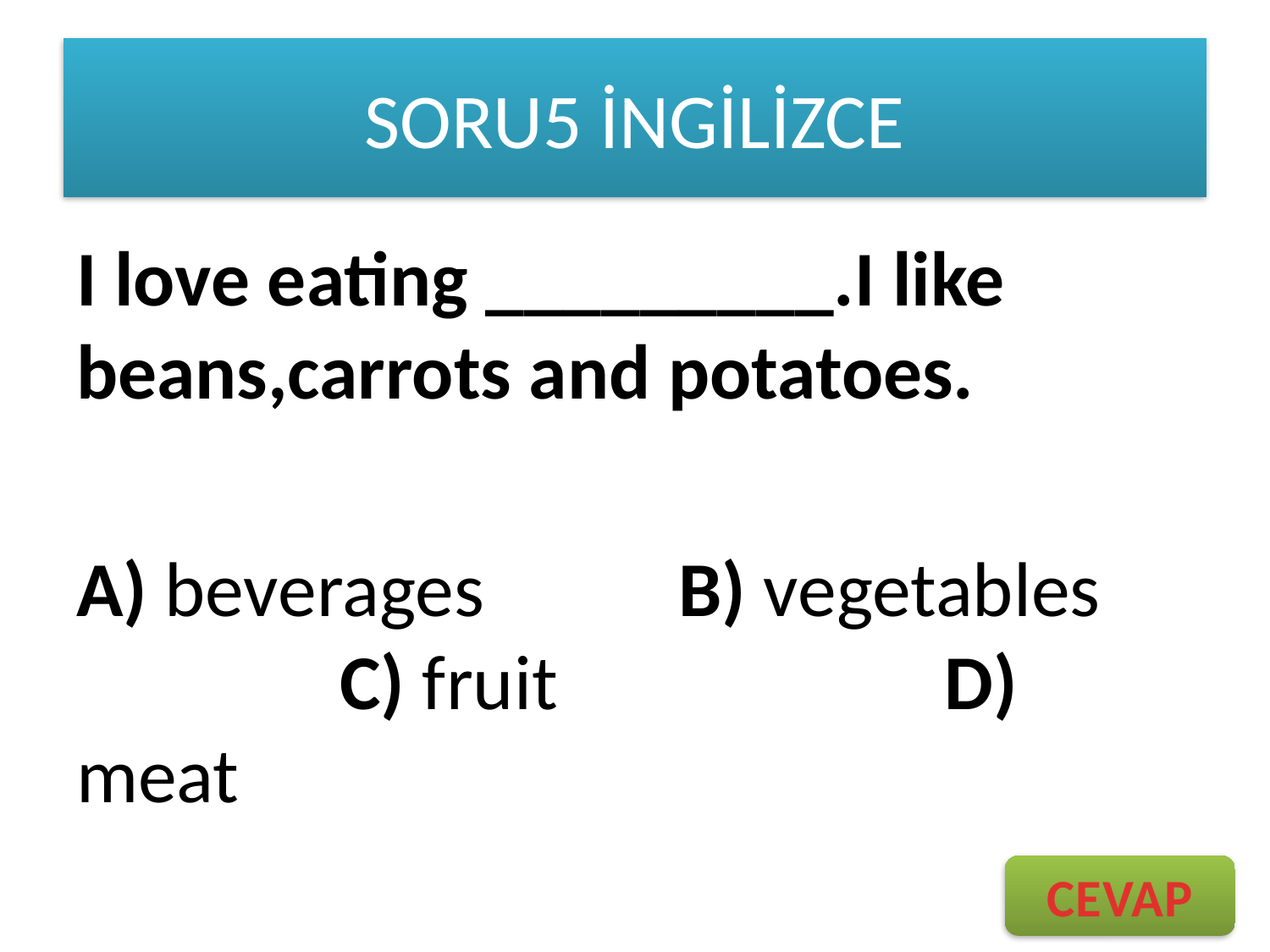

# SORU5 İNGİLİZCE
I love eating _________.I like beans,carrots and potatoes.

A) beverages           B) vegetables                     C) fruit                      D) meat
CEVAP